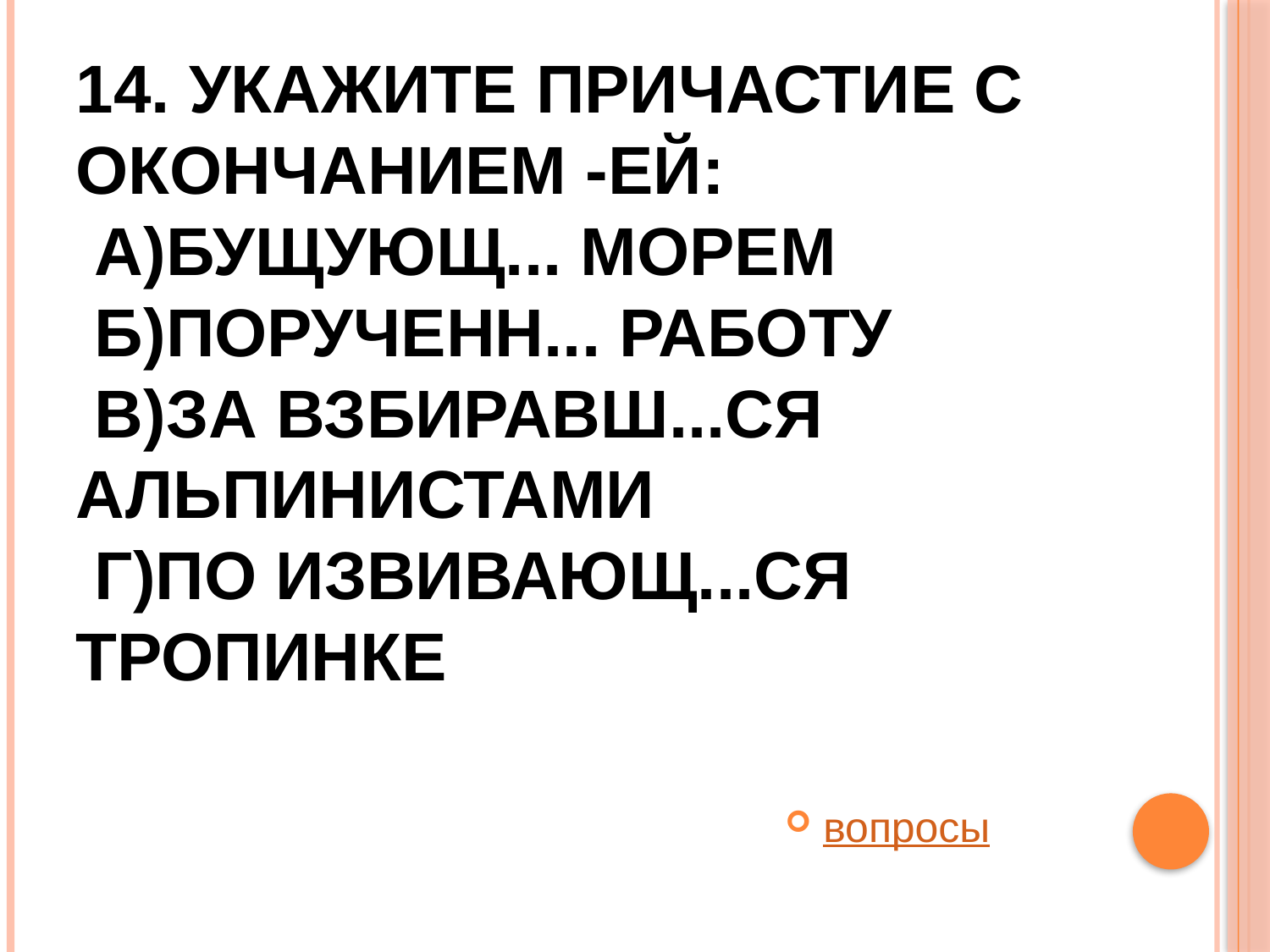

# 14. Укажите причастие с окончанием -ей:  а)бущующ... морем  б)порученн... работу  в)за взбиравш...ся альпинистами  г)по извивающ...ся тропинке
вопросы